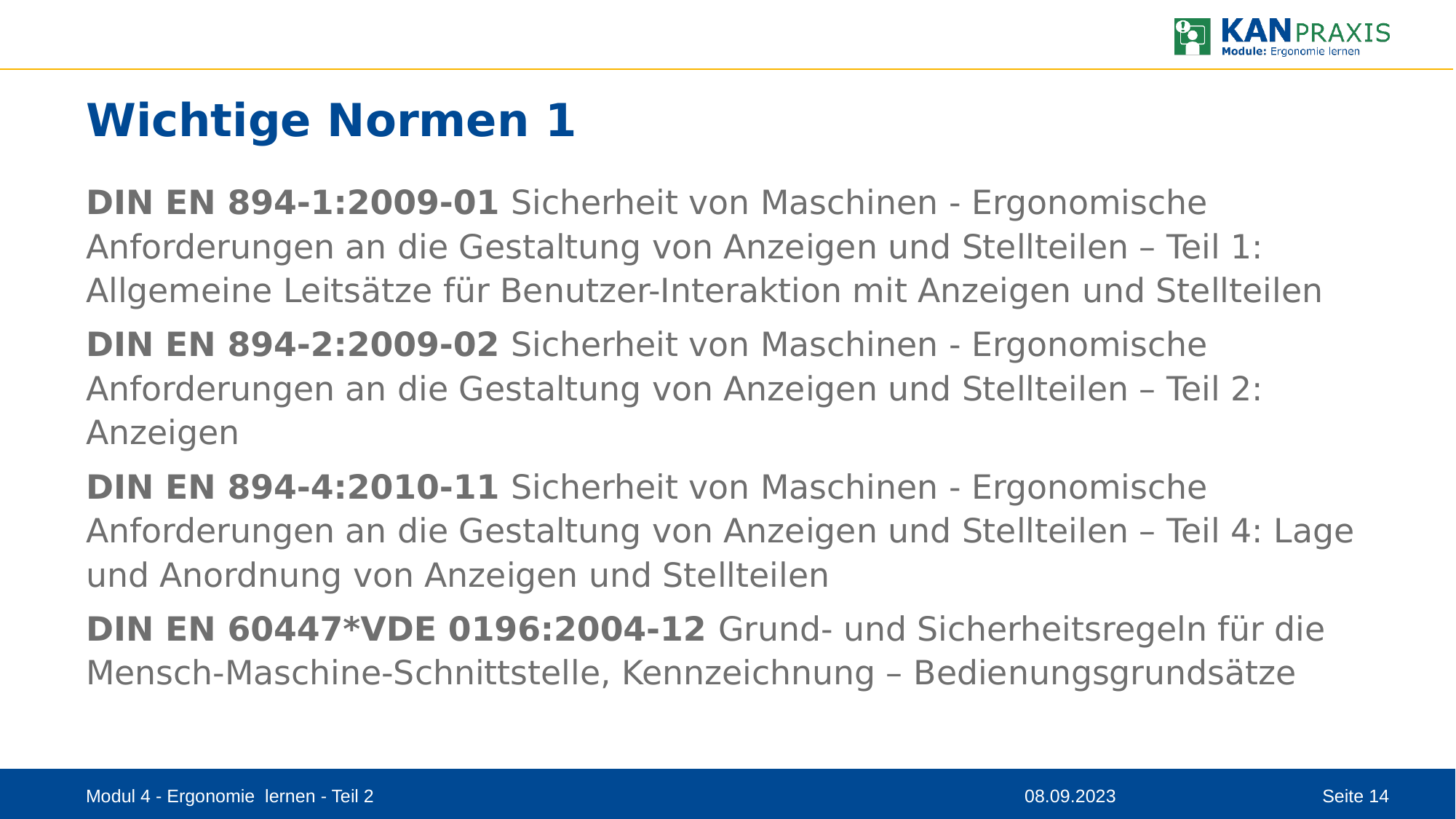

# Wichtige Normen 1
DIN EN 894-1:2009-01 Sicherheit von Maschinen - Ergonomische Anforderungen an die Gestaltung von Anzeigen und Stellteilen – Teil 1: Allgemeine Leitsätze für Benutzer-Interaktion mit Anzeigen und Stellteilen
DIN EN 894-2:2009-02 Sicherheit von Maschinen - Ergonomische Anforderungen an die Gestaltung von Anzeigen und Stellteilen – Teil 2: Anzeigen
DIN EN 894-4:2010-11 Sicherheit von Maschinen - Ergonomische Anforderungen an die Gestaltung von Anzeigen und Stellteilen – Teil 4: Lage und Anordnung von Anzeigen und Stellteilen
DIN EN 60447*VDE 0196:2004-12 Grund- und Sicherheitsregeln für die Mensch-Maschine-Schnittstelle, Kennzeichnung – Bedienungsgrundsätze
Modul 4 - Ergonomie  lernen - Teil 2
08.09.2023
Seite 14